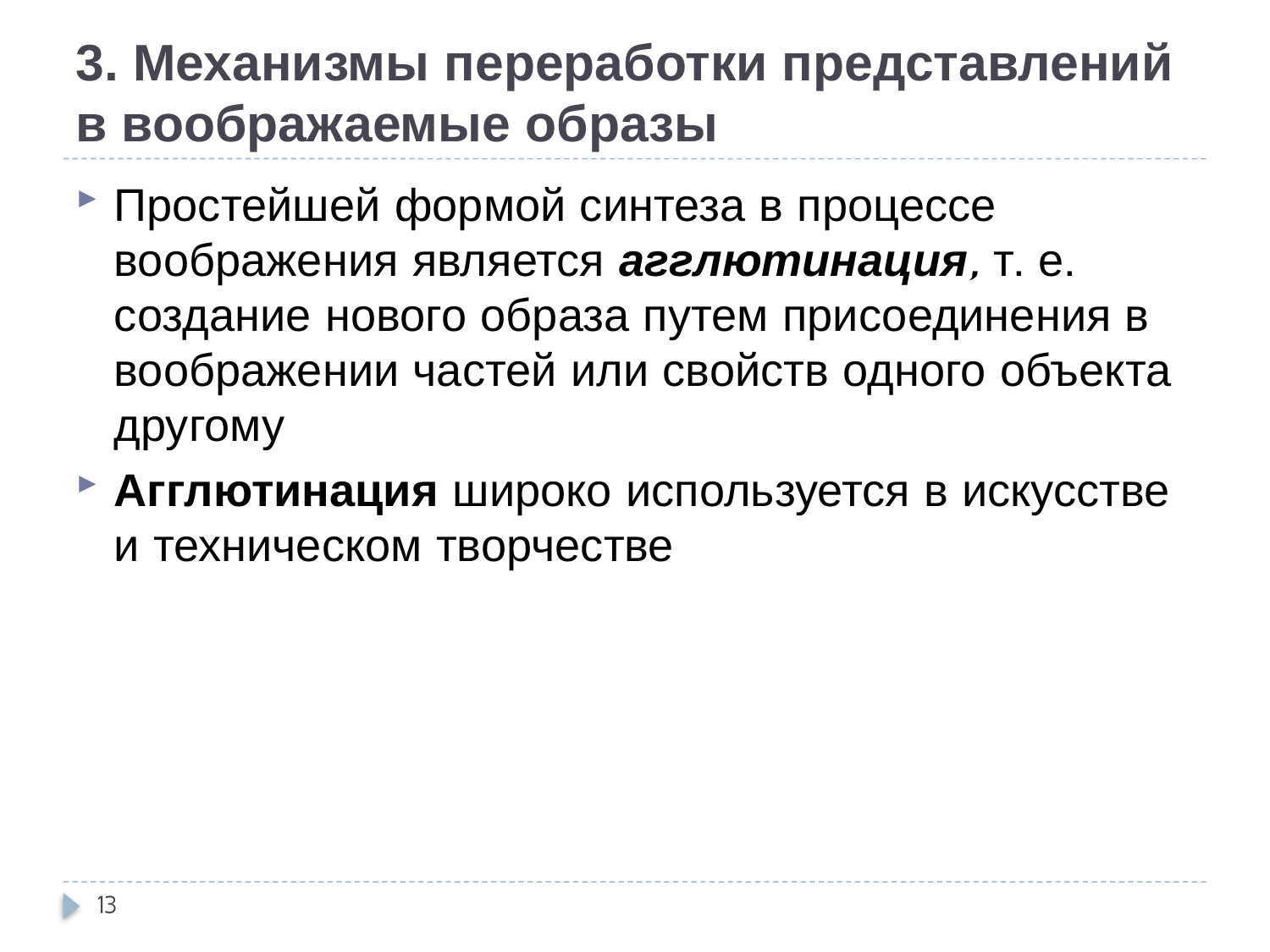

# 3. Механизмы переработки представлений в воображаемые образы
Простейшей формой синтеза в процессе воображения является агглютинация, т. е. создание нового образа путем присоединения в воображении частей или свойств одного объекта другому
Агглютинация широко используется в искусстве и техническом творчестве
13